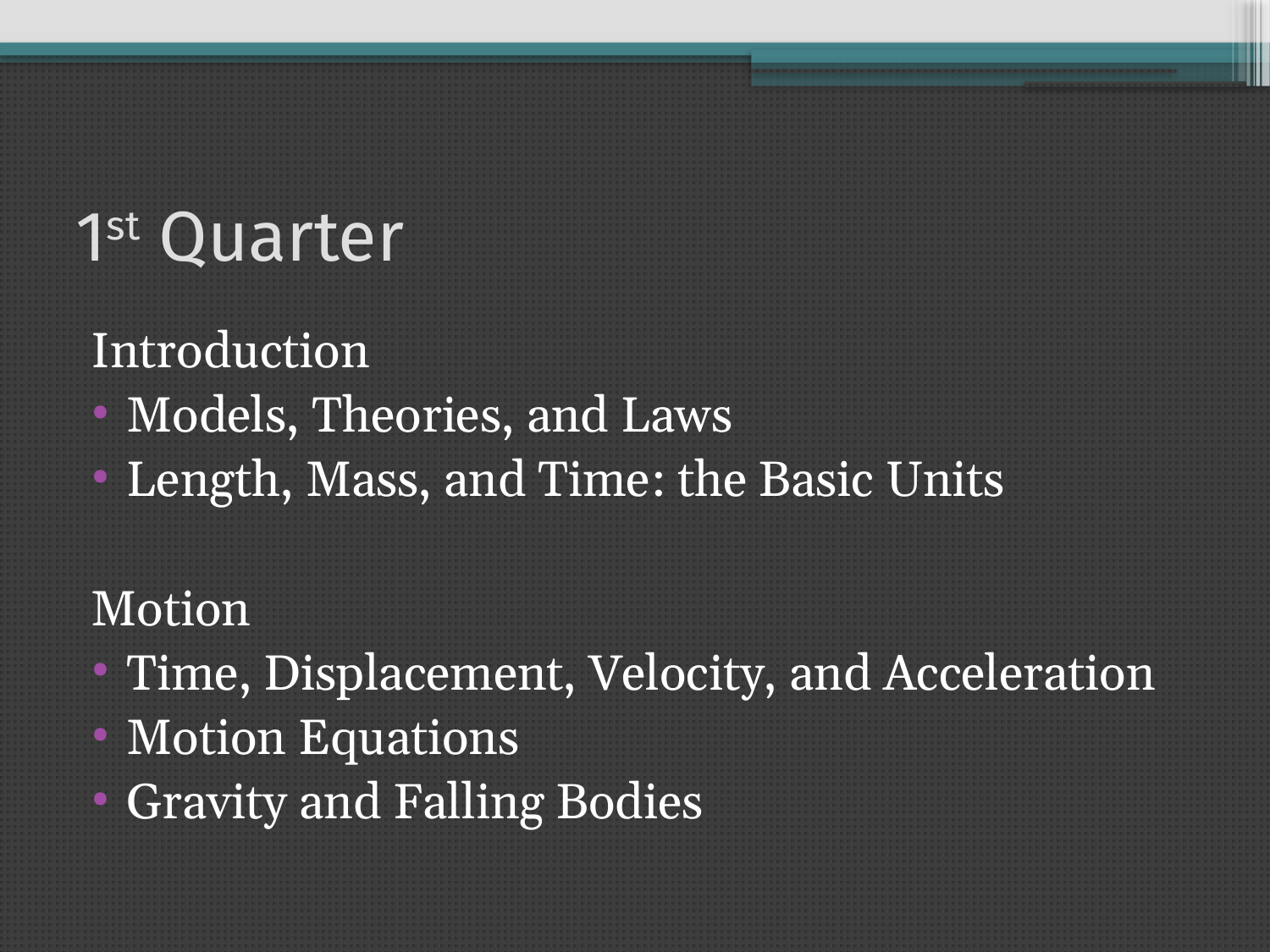

# 1st Quarter
Introduction
Models, Theories, and Laws
Length, Mass, and Time: the Basic Units

Motion
Time, Displacement, Velocity, and Acceleration
Motion Equations
Gravity and Falling Bodies